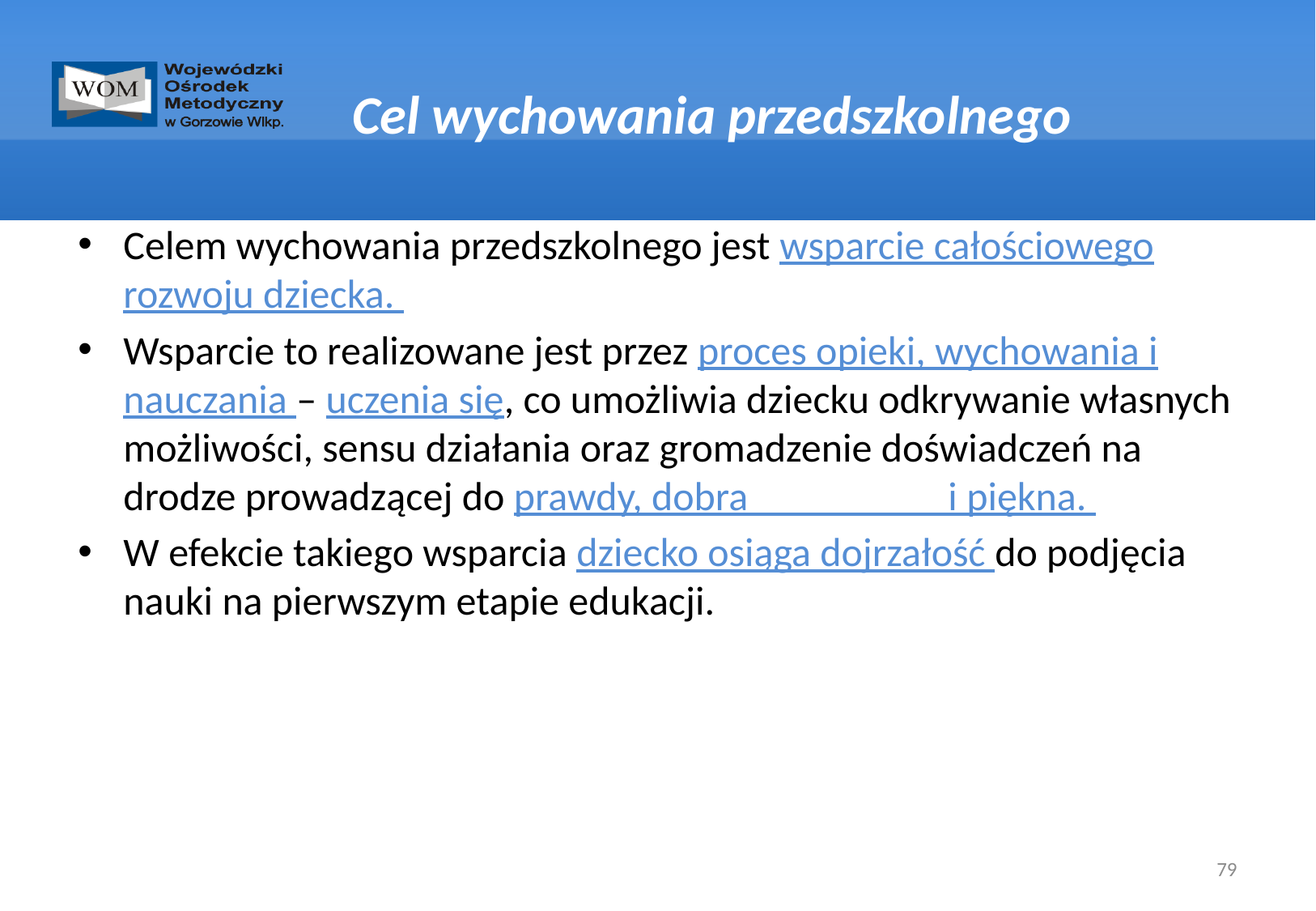

# Cel wychowania przedszkolnego
Celem wychowania przedszkolnego jest wsparcie całościowego rozwoju dziecka.
Wsparcie to realizowane jest przez proces opieki, wychowania i nauczania – uczenia się, co umożliwia dziecku odkrywanie własnych możliwości, sensu działania oraz gromadzenie doświadczeń na drodze prowadzącej do prawdy, dobra                      i piękna.
W efekcie takiego wsparcia dziecko osiąga dojrzałość do podjęcia nauki na pierwszym etapie edukacji.

79